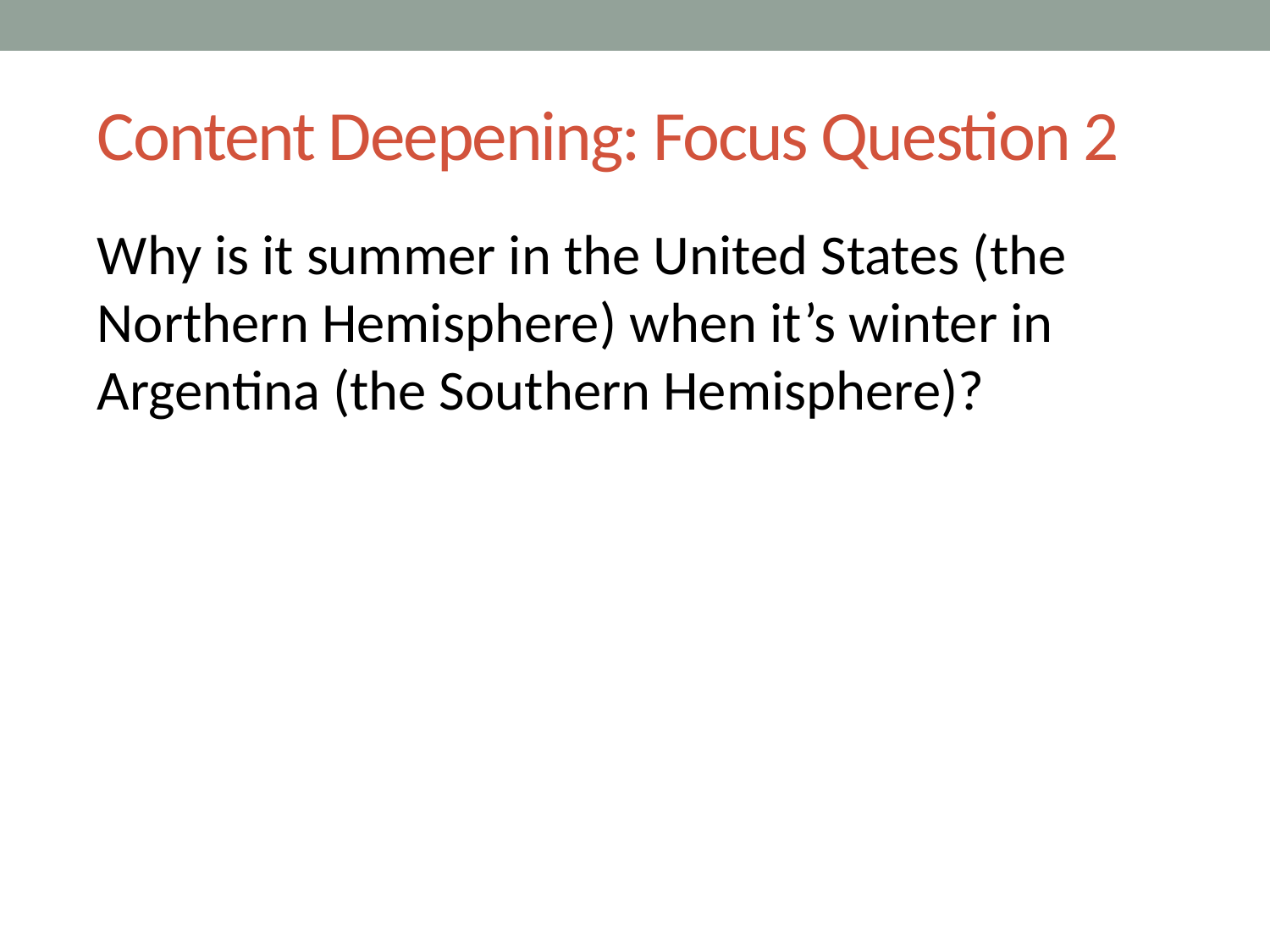

# Content Deepening: Focus Question 2
Why is it summer in the United States (the Northern Hemisphere) when it’s winter in Argentina (the Southern Hemisphere)?